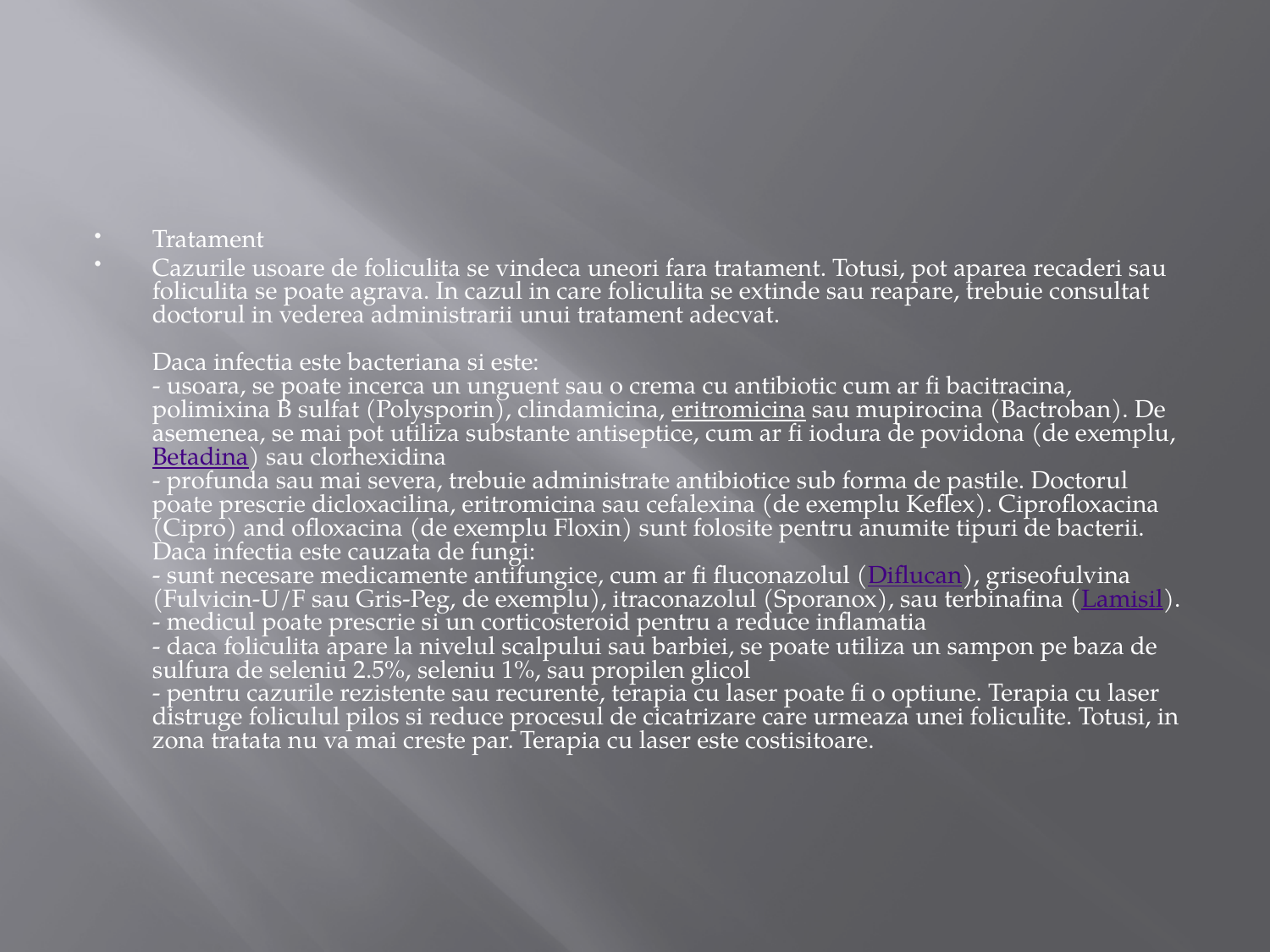

#
Tratament
Cazurile usoare de foliculita se vindeca uneori fara tratament. Totusi, pot aparea recaderi sau foliculita se poate agrava. In cazul in care foliculita se extinde sau reapare, trebuie consultat doctorul in vederea administrarii unui tratament adecvat.
Daca infectia este bacteriana si este:
- usoara, se poate incerca un unguent sau o crema cu antibiotic cum ar fi bacitracina, polimixina B sulfat (Polysporin), clindamicina, eritromicina sau mupirocina (Bactroban). De asemenea, se mai pot utiliza substante antiseptice, cum ar fi iodura de povidona (de exemplu, Betadina) sau clorhexidina
- profunda sau mai severa, trebuie administrate antibiotice sub forma de pastile. Doctorul poate prescrie dicloxacilina, eritromicina sau cefalexina (de exemplu Keflex). Ciprofloxacina (Cipro) and ofloxacina (de exemplu Floxin) sunt folosite pentru anumite tipuri de bacterii.
Daca infectia este cauzata de fungi:
- sunt necesare medicamente antifungice, cum ar fi fluconazolul (Diflucan), griseofulvina (Fulvicin-U/F sau Gris-Peg, de exemplu), itraconazolul (Sporanox), sau terbinafina (Lamisil).
- medicul poate prescrie si un corticosteroid pentru a reduce inflamatia
- daca foliculita apare la nivelul scalpului sau barbiei, se poate utiliza un sampon pe baza de sulfura de seleniu 2.5%, seleniu 1%, sau propilen glicol
- pentru cazurile rezistente sau recurente, terapia cu laser poate fi o optiune. Terapia cu laser distruge foliculul pilos si reduce procesul de cicatrizare care urmeaza unei foliculite. Totusi, in zona tratata nu va mai creste par. Terapia cu laser este costisitoare.